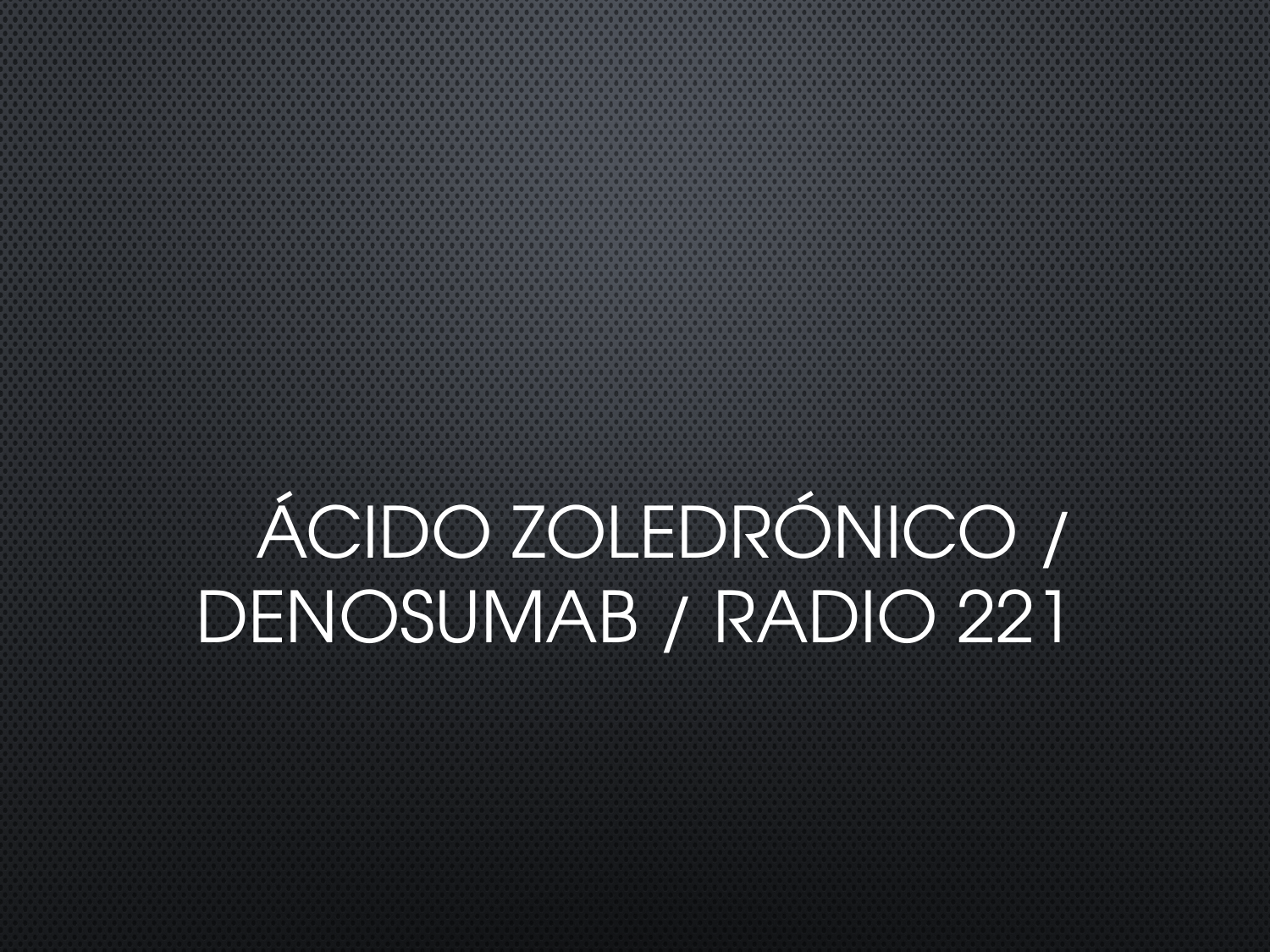

# Ácido zoledrónico / denosumab / Radio 221